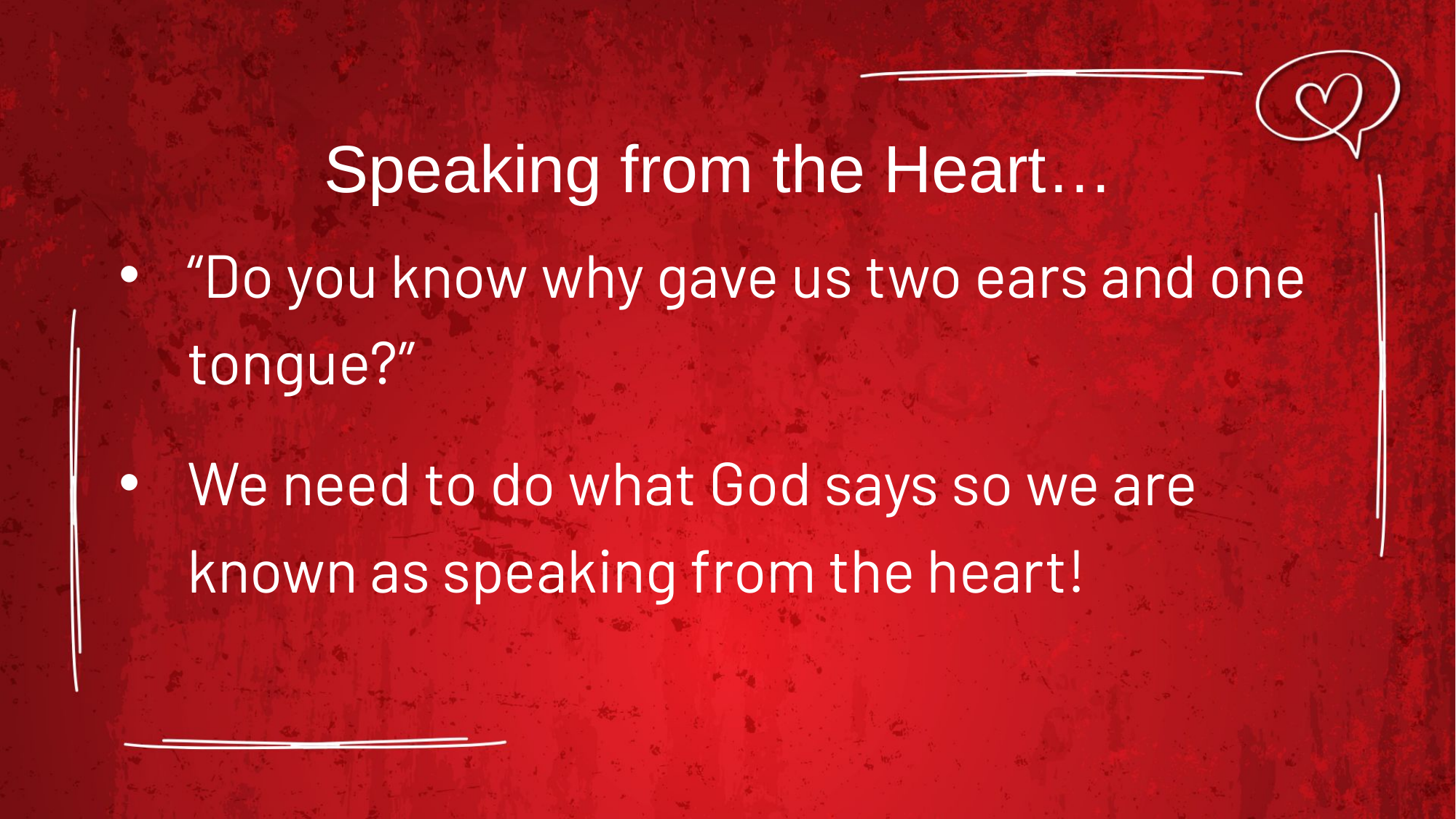

# Speaking from the Heart…
“Do you know why gave us two ears and one tongue?”
We need to do what God says so we are known as speaking from the heart!